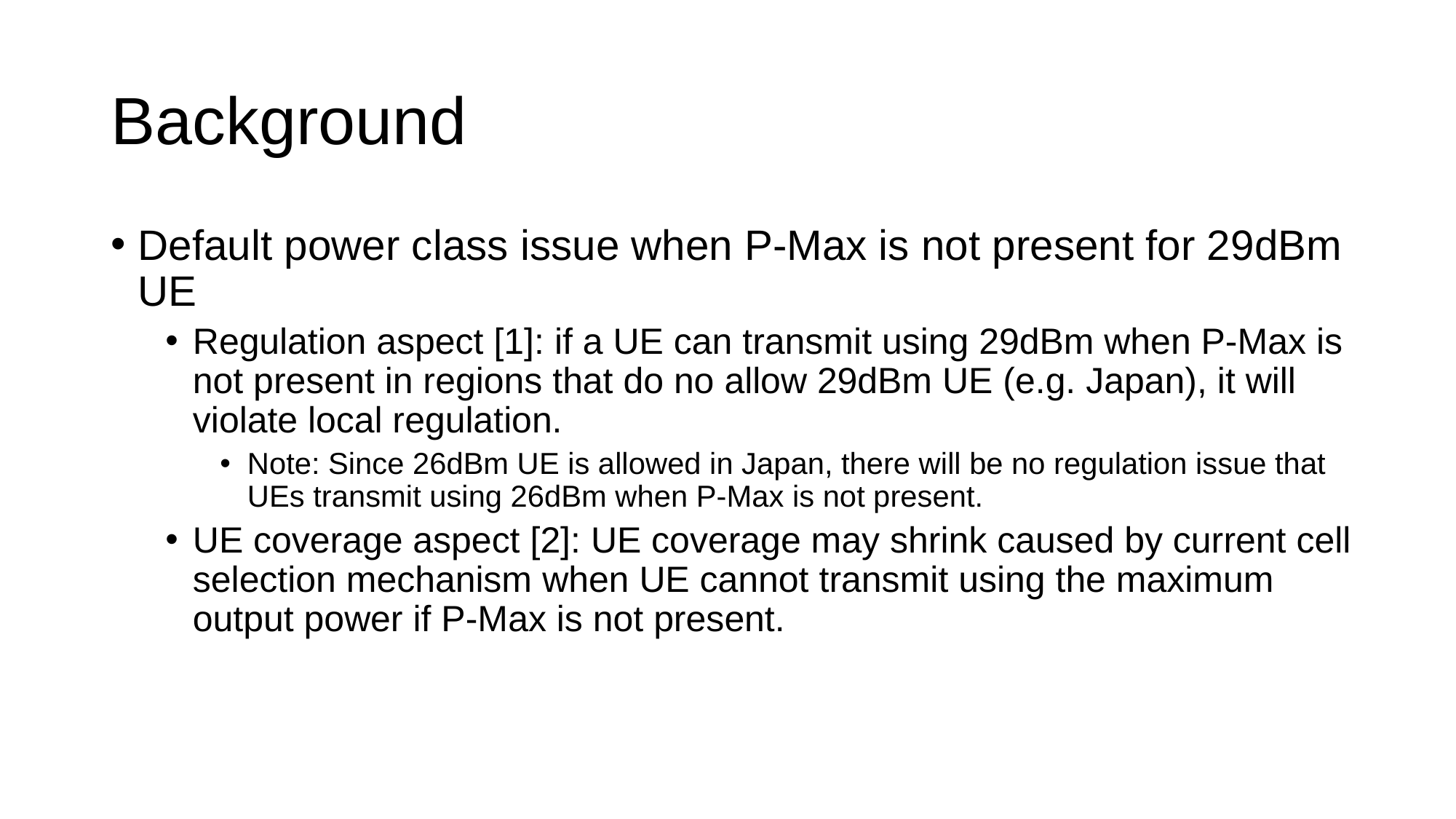

# Background
Default power class issue when P-Max is not present for 29dBm UE
Regulation aspect [1]: if a UE can transmit using 29dBm when P-Max is not present in regions that do no allow 29dBm UE (e.g. Japan), it will violate local regulation.
Note: Since 26dBm UE is allowed in Japan, there will be no regulation issue that UEs transmit using 26dBm when P-Max is not present.
UE coverage aspect [2]: UE coverage may shrink caused by current cell selection mechanism when UE cannot transmit using the maximum output power if P-Max is not present.